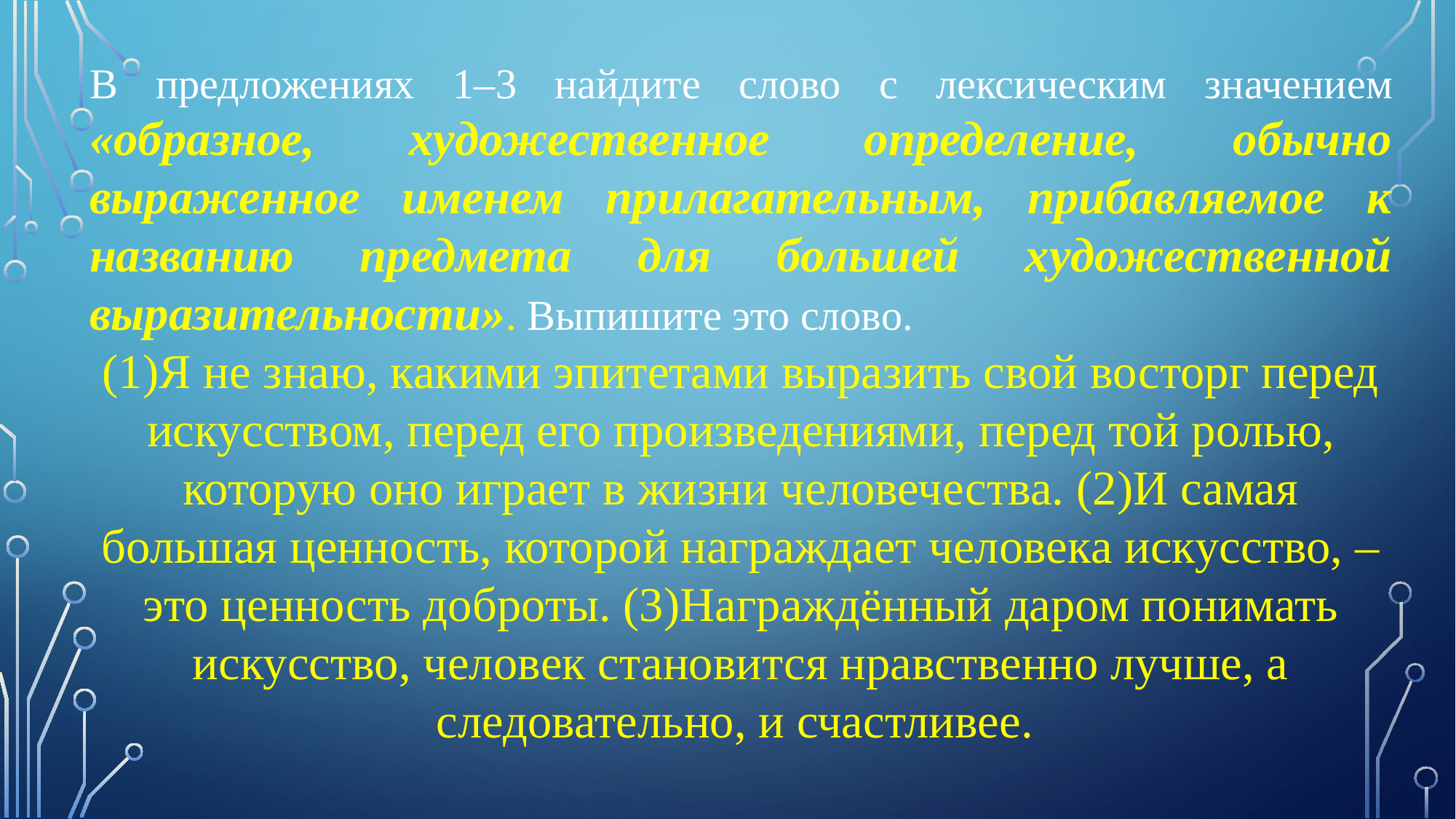

В предложениях 1–3 найдите слово с лексическим значением «образное, художественное определение, обычно выраженное именем прилагательным, прибавляемое к названию предмета для большей художественной выразительности». Выпишите это слово.
(1)Я не знаю, какими эпитетами выразить свой восторг перед искусством, перед его произведениями, перед той ролью, которую оно играет в жизни человечества. (2)И самая большая ценность, которой награждает человека искусство, – это ценность доброты. (3)Награждённый даром понимать искусство, человек становится нравственно лучше, а следовательно, и счастливее.